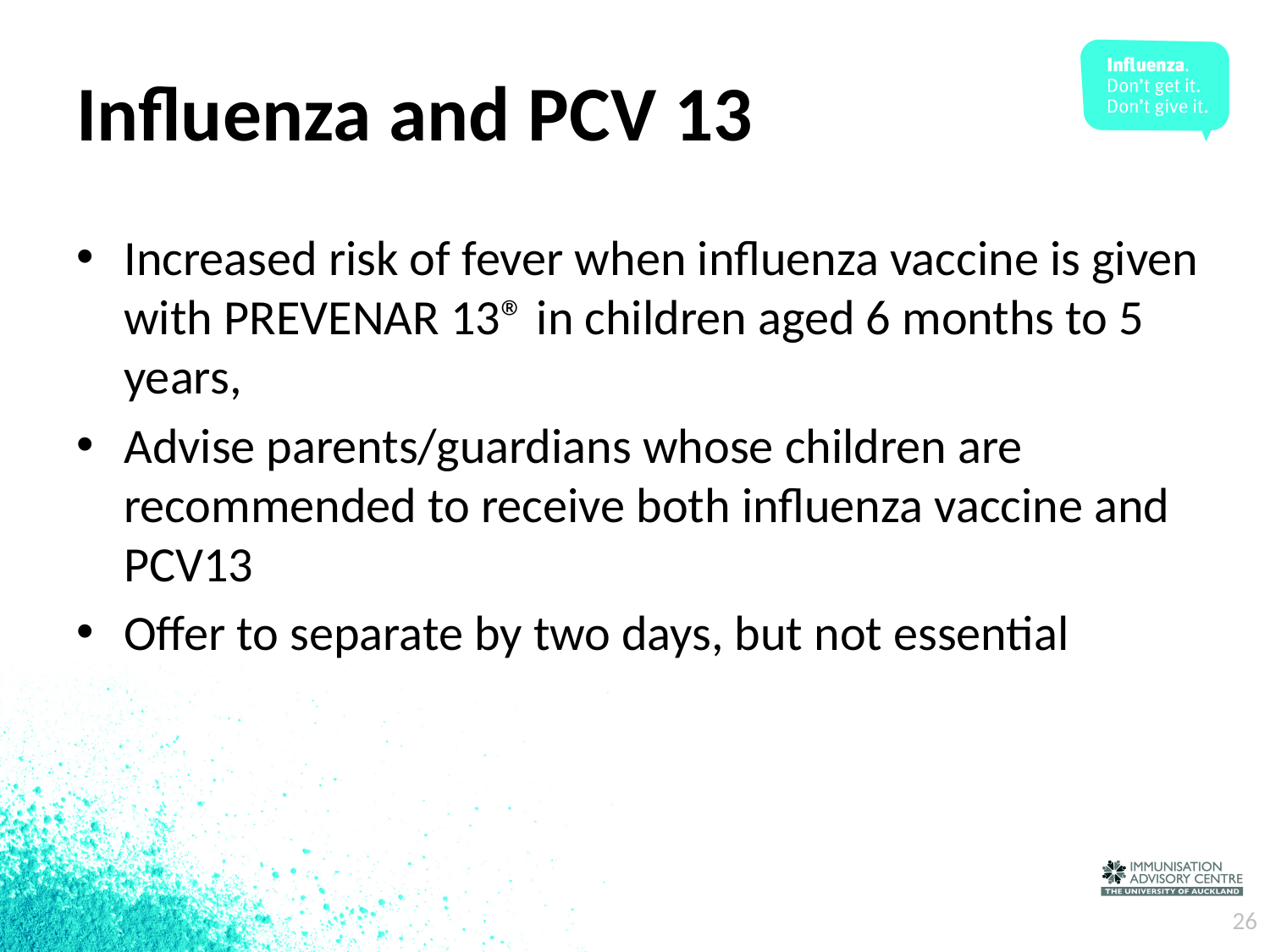

# Influenza and PCV 13
Increased risk of fever when influenza vaccine is given with PREVENAR 13® in children aged 6 months to 5 years,
Advise parents/guardians whose children are recommended to receive both influenza vaccine and PCV13
Offer to separate by two days, but not essential

26